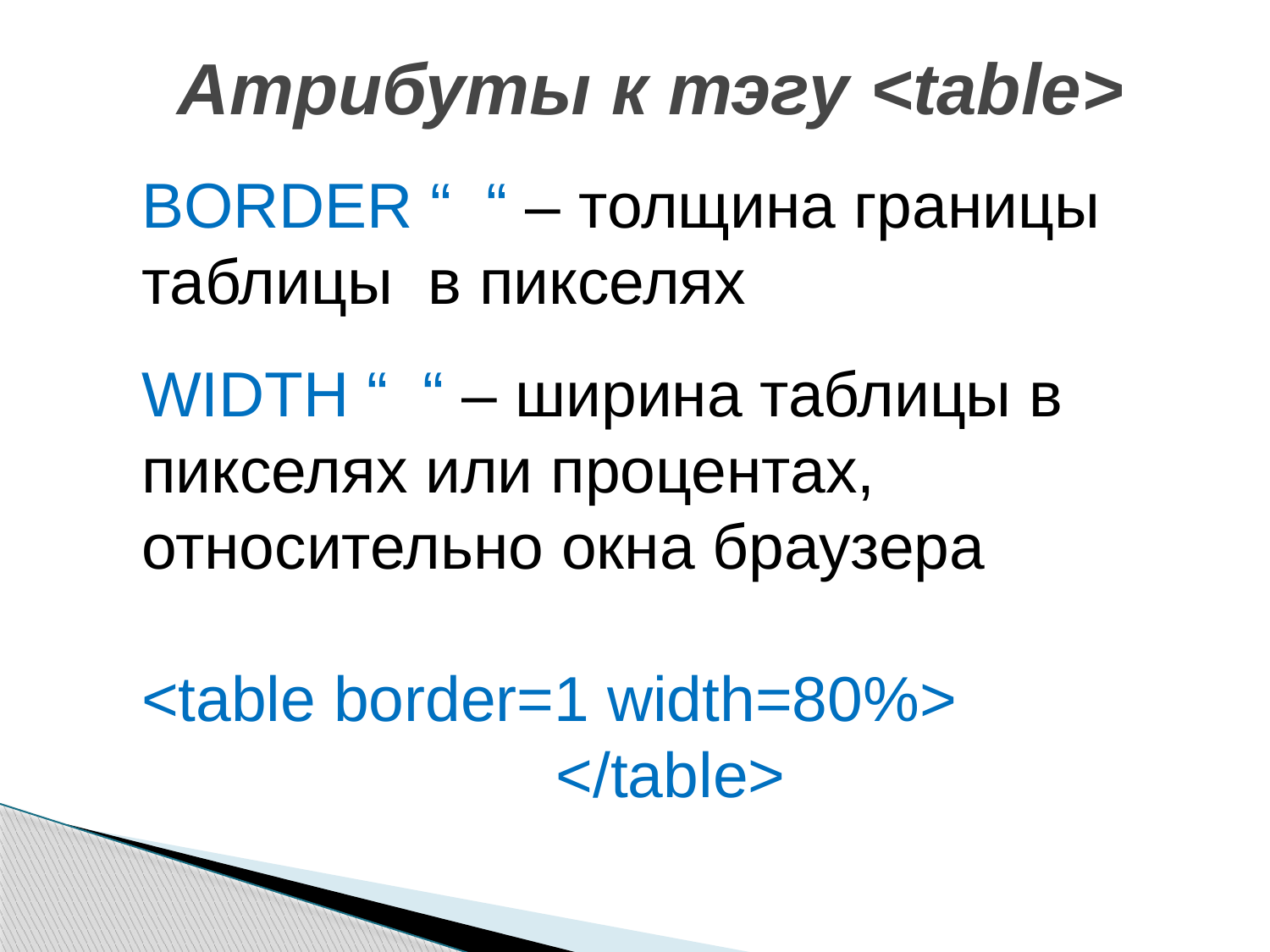

Атрибуты к тэгу <table>
BORDER “  “ – толщина границы таблицы  в пикселях
WIDTH “  “ – ширина таблицы в пикселях или процентах,  относительно окна браузера

<table border=1 width=80%>
</table>